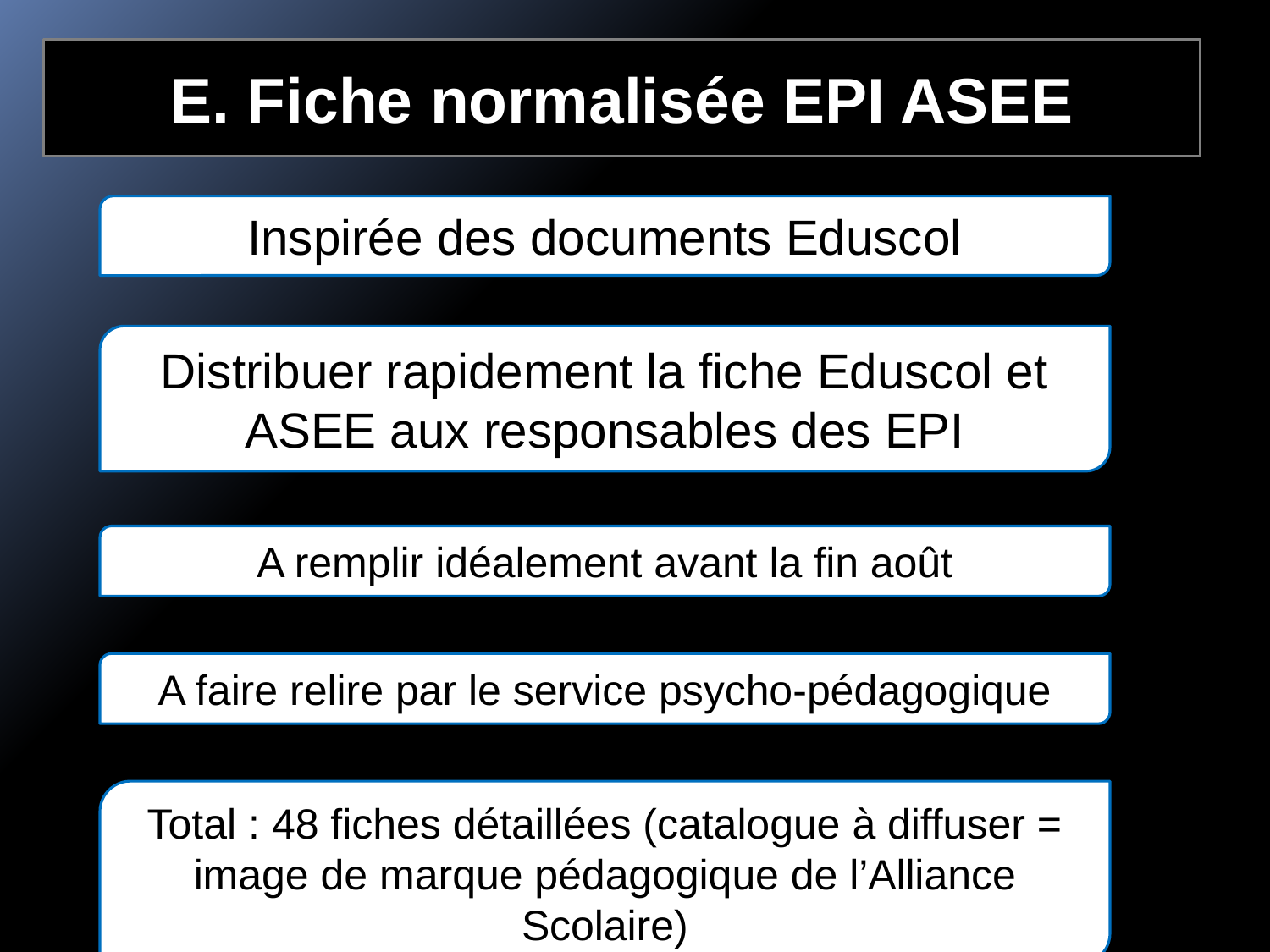

E. Fiche normalisée EPI ASEE

Inspirée des documents Eduscol
Distribuer rapidement la fiche Eduscol et ASEE aux responsables des EPI
A remplir idéalement avant la fin août
A faire relire par le service psycho-pédagogique
Total : 48 fiches détaillées (catalogue à diffuser = image de marque pédagogique de l’Alliance Scolaire)